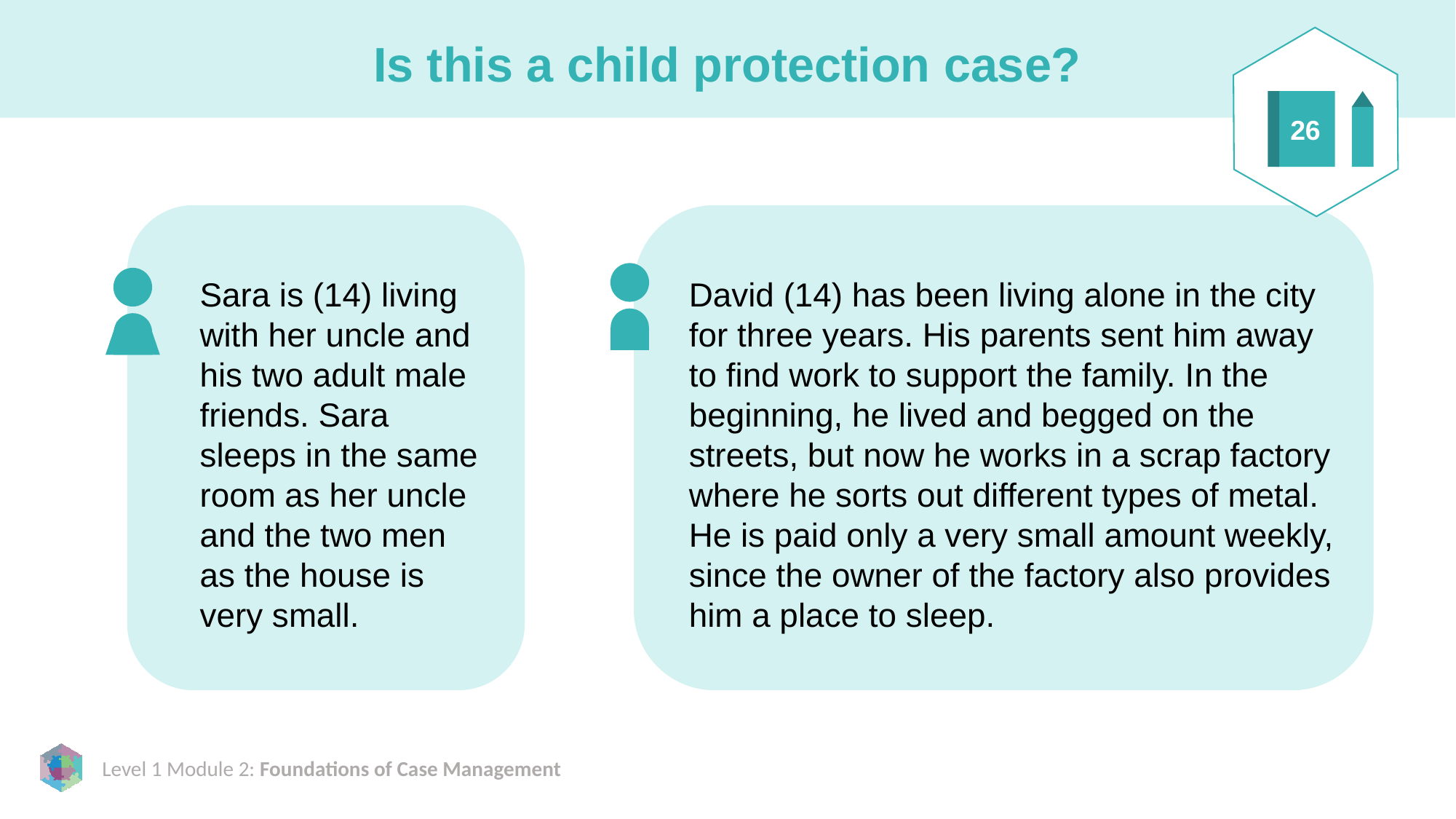

# Is this a child protection case?

26

Sara is (14) living with her uncle and his two adult male friends. Sara sleeps in the same room as her uncle and the two men as the house is very small.
David (14) has been living alone in the city for three years. His parents sent him away to find work to support the family. In the beginning, he lived and begged on the streets, but now he works in a scrap factory where he sorts out different types of metal. He is paid only a very small amount weekly, since the owner of the factory also provides him a place to sleep.